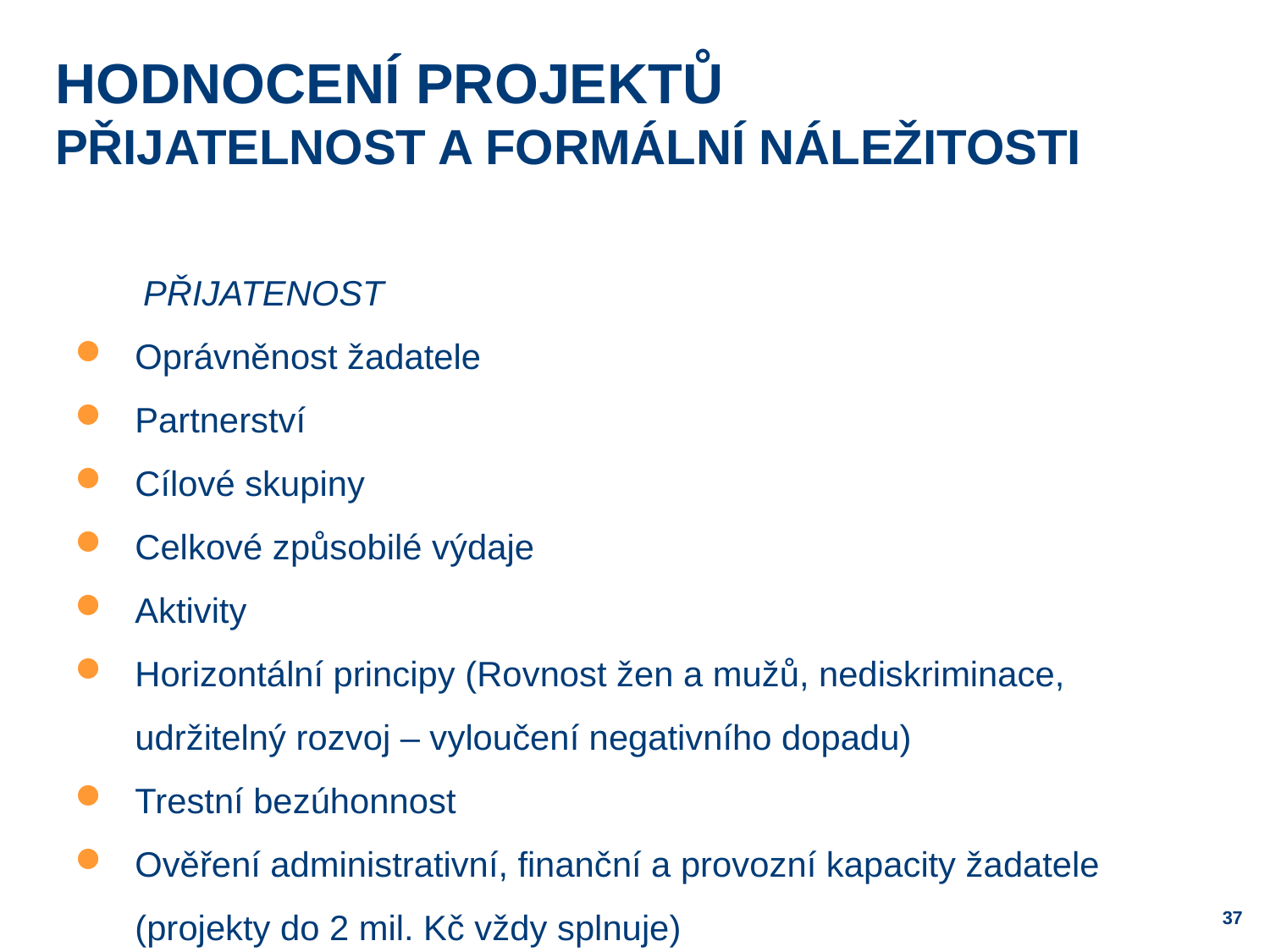

# Hodnocení projektů přijatelnost a formální náležitosti
       PŘIJATENOST
Oprávněnost žadatele
Partnerství
Cílové skupiny
Celkové způsobilé výdaje
Aktivity
Horizontální principy (Rovnost žen a mužů, nediskriminace, udržitelný rozvoj – vyloučení negativního dopadu)
Trestní bezúhonnost
Ověření administrativní, finanční a provozní kapacity žadatele (projekty do 2 mil. Kč vždy splnuje)
37